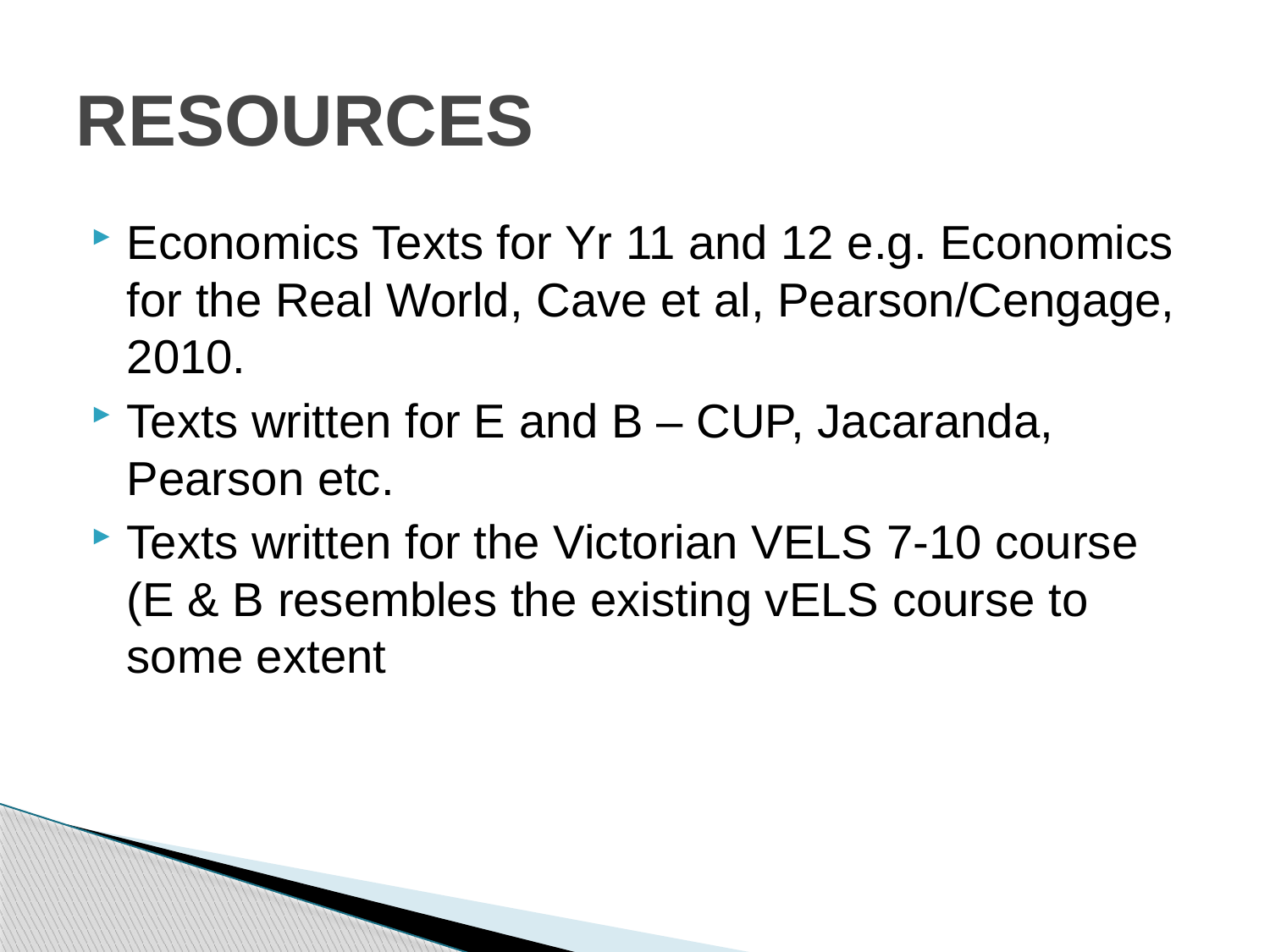

# RESOURCES
Economics Texts for Yr 11 and 12 e.g. Economics for the Real World, Cave et al, Pearson/Cengage, 2010.
Texts written for E and B – CUP, Jacaranda, Pearson etc.
Texts written for the Victorian VELS 7-10 course (E & B resembles the existing vELS course to some extent